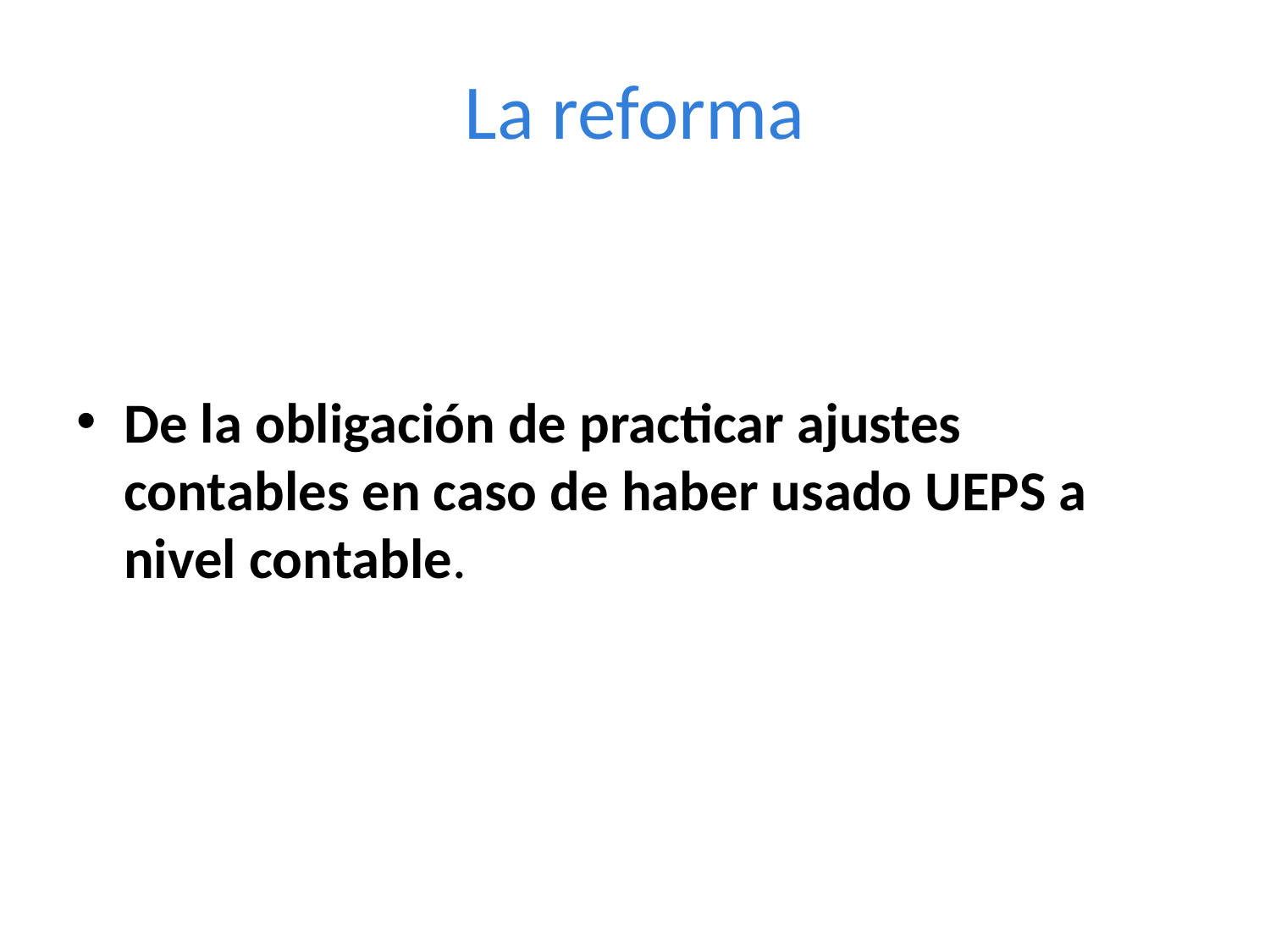

# La reforma

De la obligación de practicar ajustes contables en caso de haber usado UEPS a nivel contable.